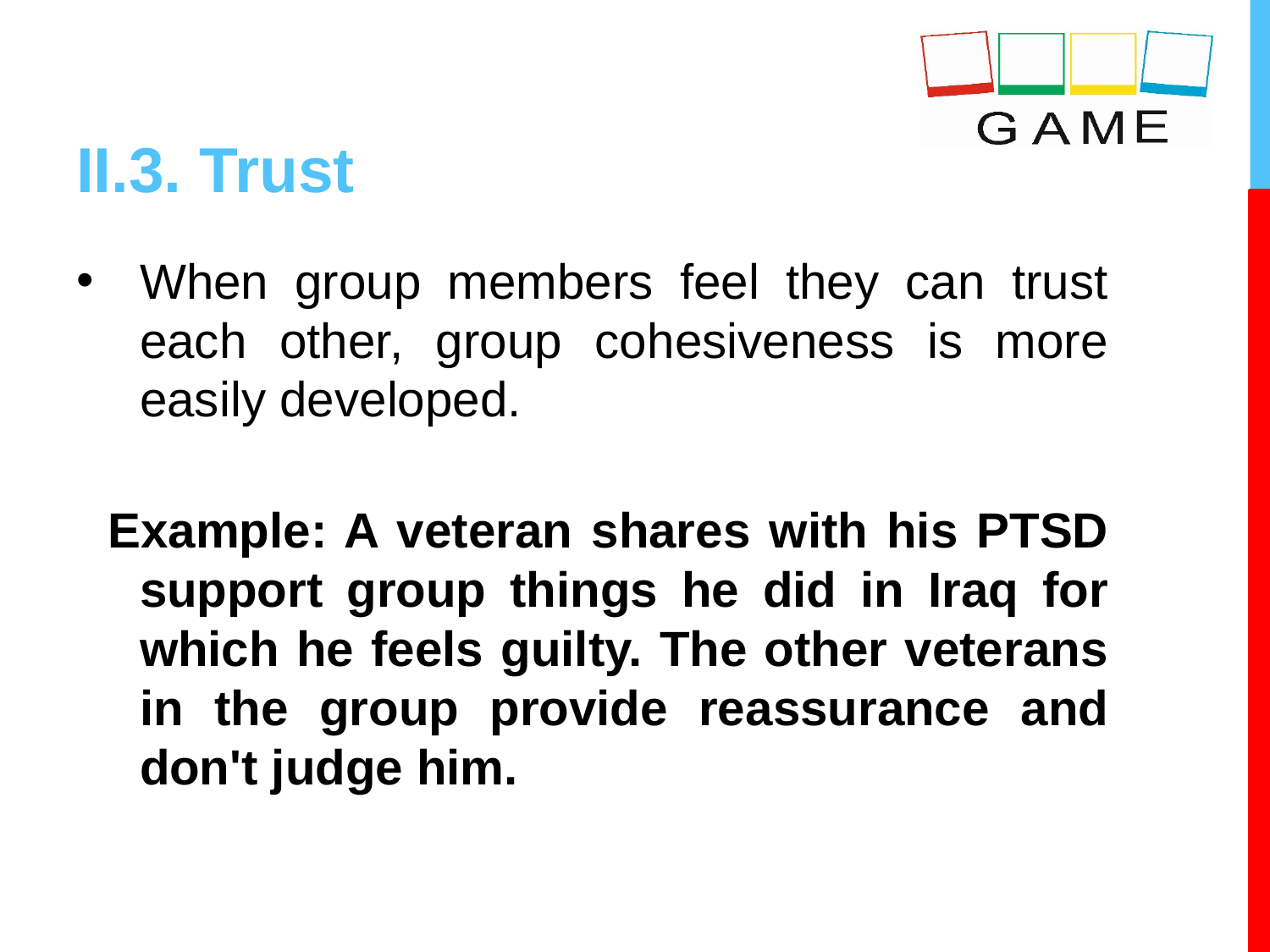

# II.3. Trust
When group members feel they can trust each other, group cohesiveness is more easily developed.

Example: A veteran shares with his PTSD support group things he did in Iraq for which he feels guilty. The other veterans in the group provide reassurance and don't judge him.